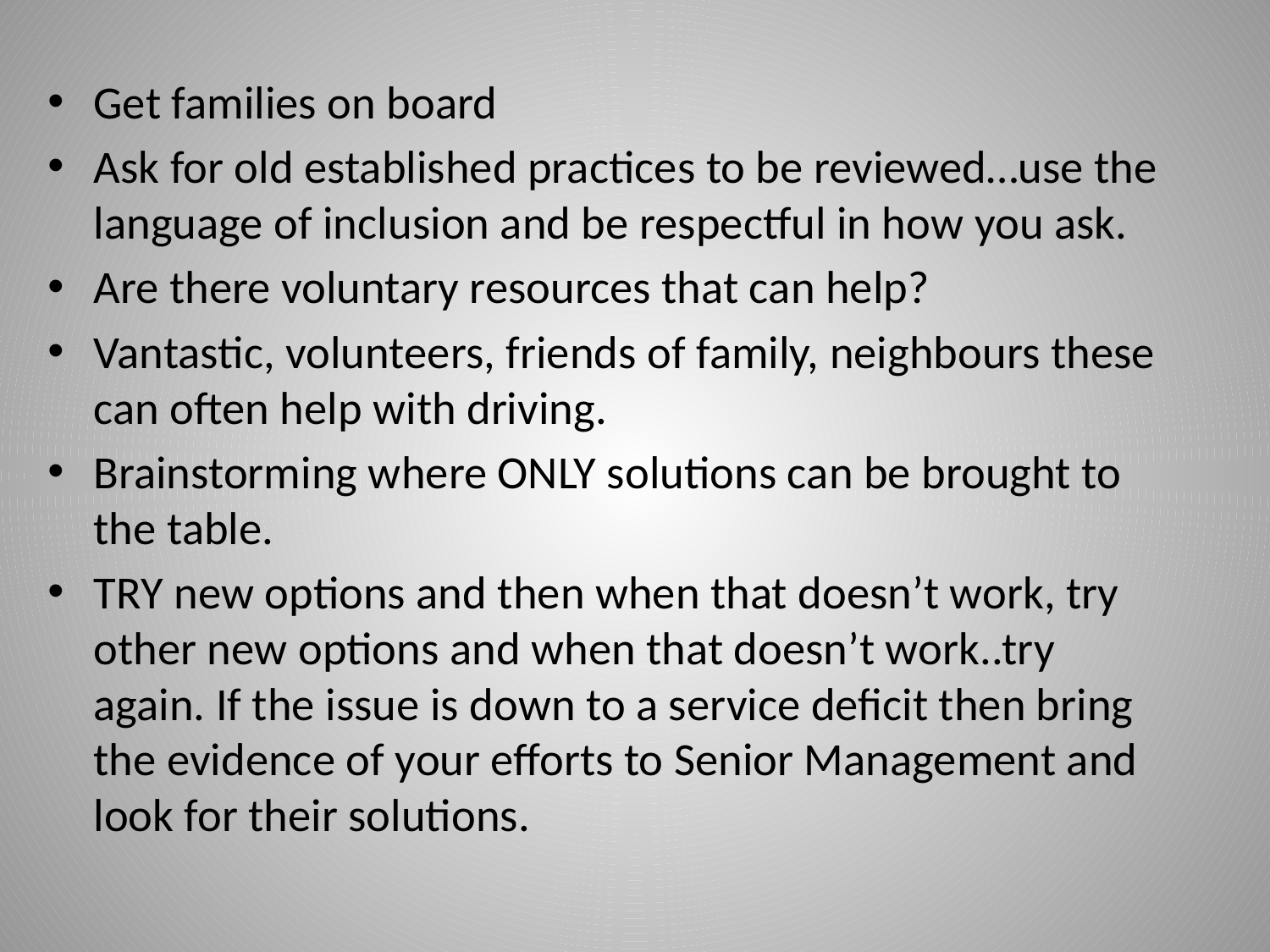

Get families on board
Ask for old established practices to be reviewed…use the language of inclusion and be respectful in how you ask.
Are there voluntary resources that can help?
Vantastic, volunteers, friends of family, neighbours these can often help with driving.
Brainstorming where ONLY solutions can be brought to the table.
TRY new options and then when that doesn’t work, try other new options and when that doesn’t work..try again. If the issue is down to a service deficit then bring the evidence of your efforts to Senior Management and look for their solutions.